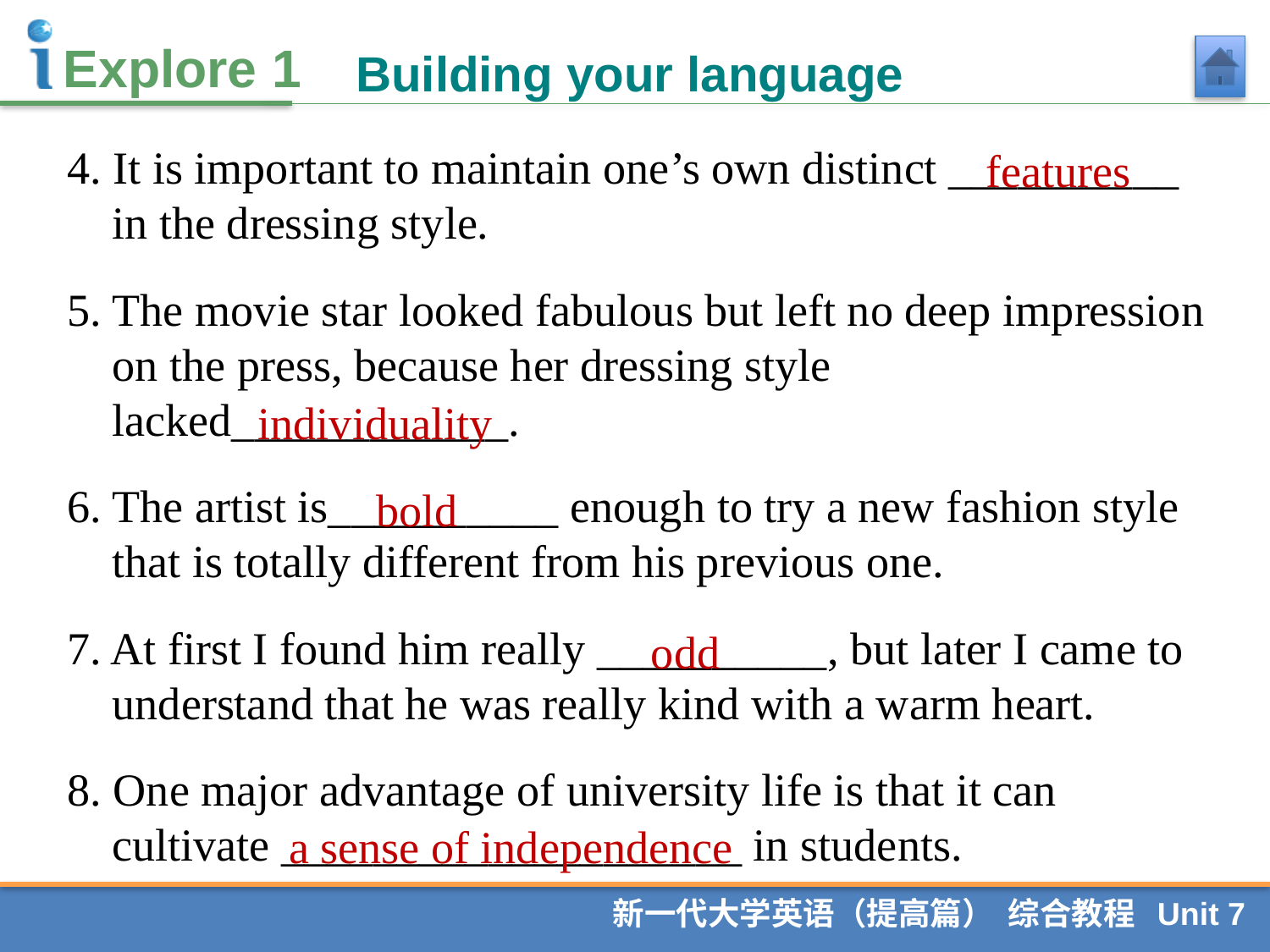

Building your language

4. It is important to maintain one’s own distinct __________ in the dressing style.
5. The movie star looked fabulous but left no deep impression on the press, because her dressing style lacked____________.
6. The artist is__________ enough to try a new fashion style that is totally different from his previous one.
7. At first I found him really __________, but later I came to understand that he was really kind with a warm heart.
8. One major advantage of university life is that it can cultivate ____________________ in students.
features
individuality
bold
odd
a sense of independence